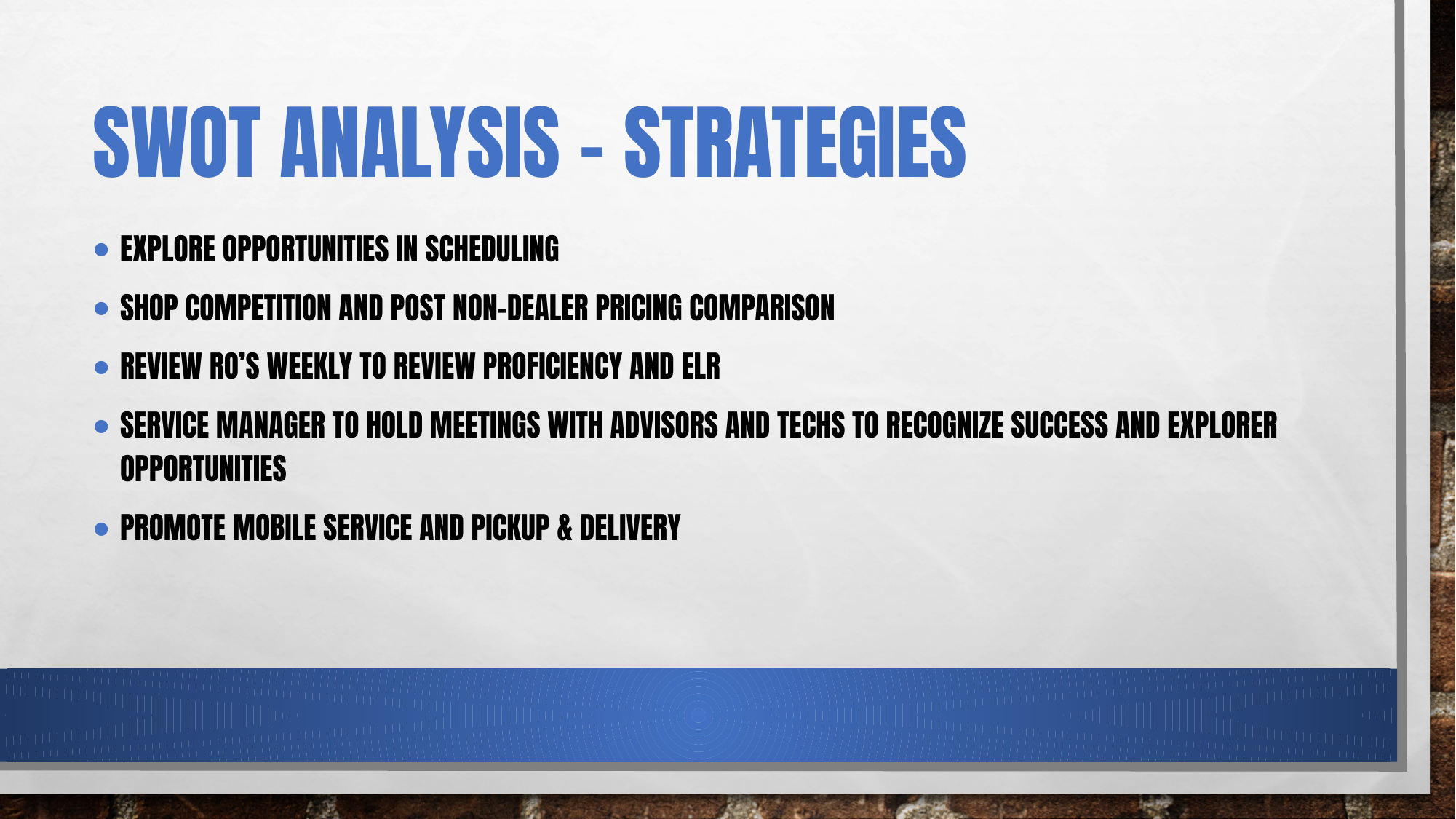

# SWOT Analysis - strategies
Explore opportunities in scheduling
Shop competition and post non-dealer pricing comparison
Review ro’s weekly to review proficiency and elr
Service manager to hold meetings with advisors and techs to recognize success and explorer opportunities
Promote mobile service and pickup & delivery